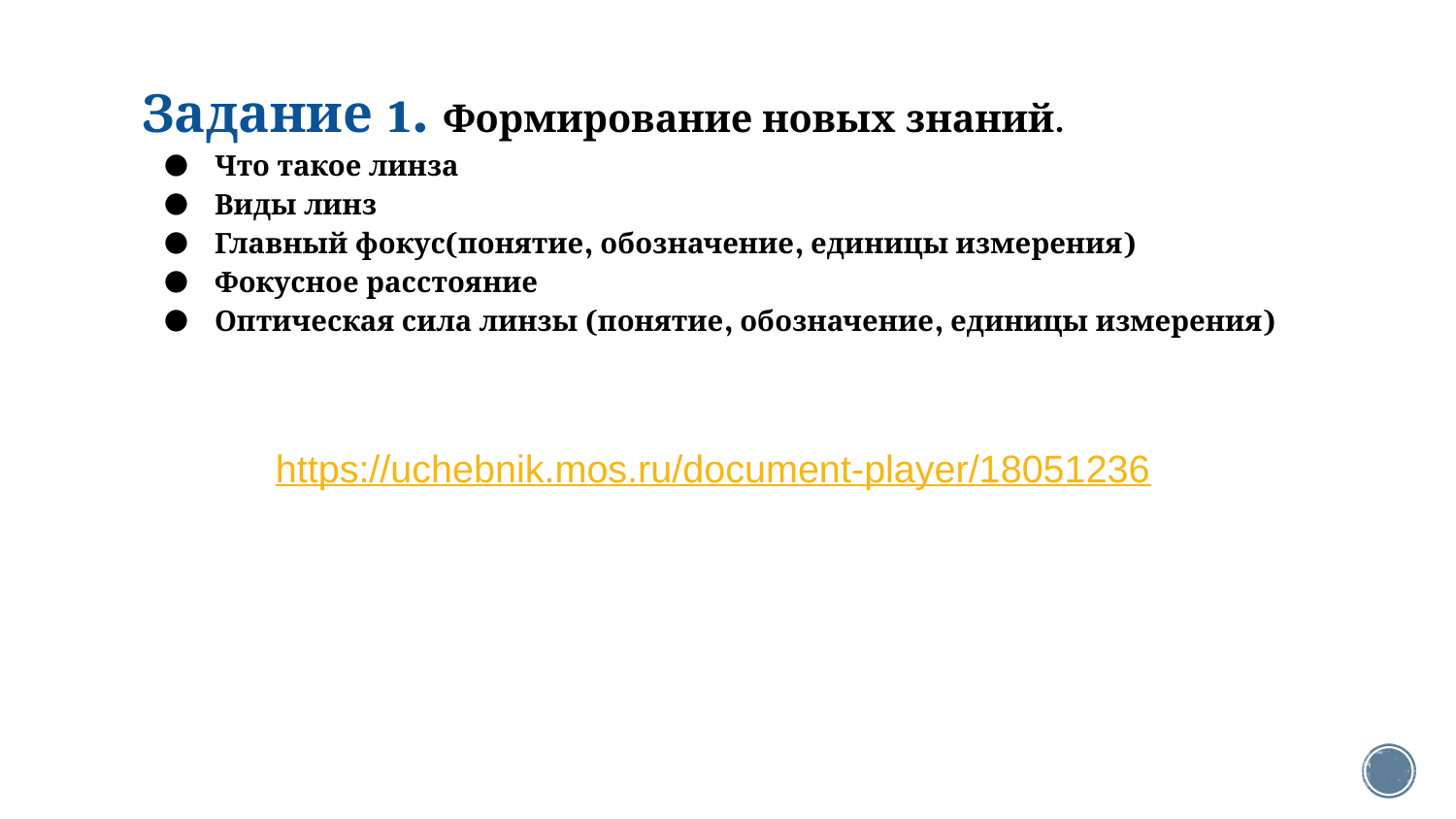

Задание 1. Формирование новых знаний.
Что такое линза
Виды линз
Главный фокус(понятие, обозначение, единицы измерения)
Фокусное расстояние
Оптическая сила линзы (понятие, обозначение, единицы измерения)

https://uchebnik.mos.ru/document-player/18051236